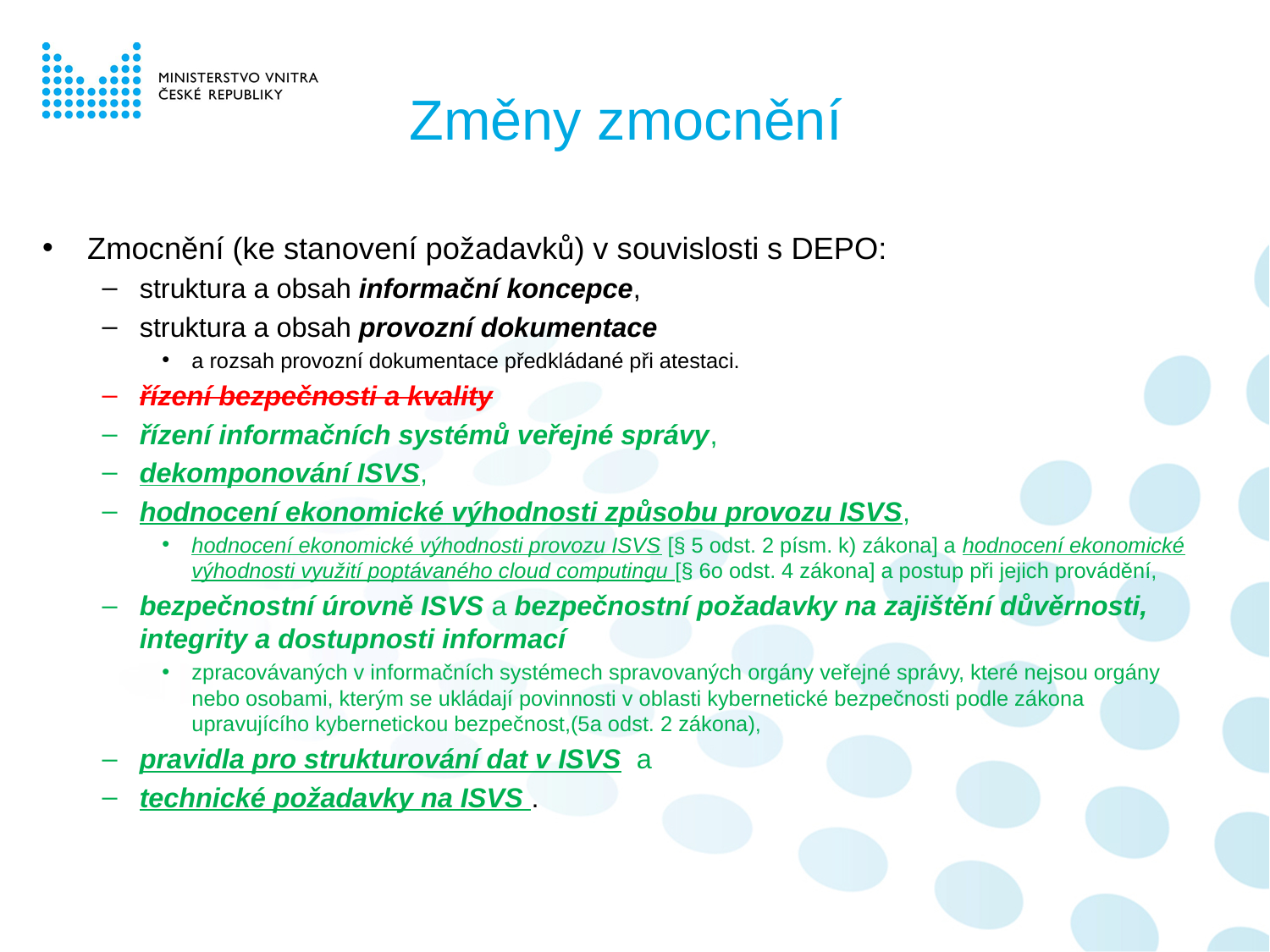

# Změny zmocnění
Zmocnění (ke stanovení požadavků) v souvislosti s DEPO:
struktura a obsah informační koncepce,
struktura a obsah provozní dokumentace
a rozsah provozní dokumentace předkládané při atestaci.
řízení bezpečnosti a kvality
řízení informačních systémů veřejné správy,
dekomponování ISVS,
hodnocení ekonomické výhodnosti způsobu provozu ISVS,
hodnocení ekonomické výhodnosti provozu ISVS [§ 5 odst. 2 písm. k) zákona] a hodnocení ekonomické výhodnosti využití poptávaného cloud computingu [§ 6o odst. 4 zákona] a postup při jejich provádění,
bezpečnostní úrovně ISVS a bezpečnostní požadavky na zajištění důvěrnosti, integrity a dostupnosti informací
zpracovávaných v informačních systémech spravovaných orgány veřejné správy, které nejsou orgány nebo osobami, kterým se ukládají povinnosti v oblasti kybernetické bezpečnosti podle zákona upravujícího kybernetickou bezpečnost,(5a odst. 2 zákona),
pravidla pro strukturování dat v ISVS  a
technické požadavky na ISVS .